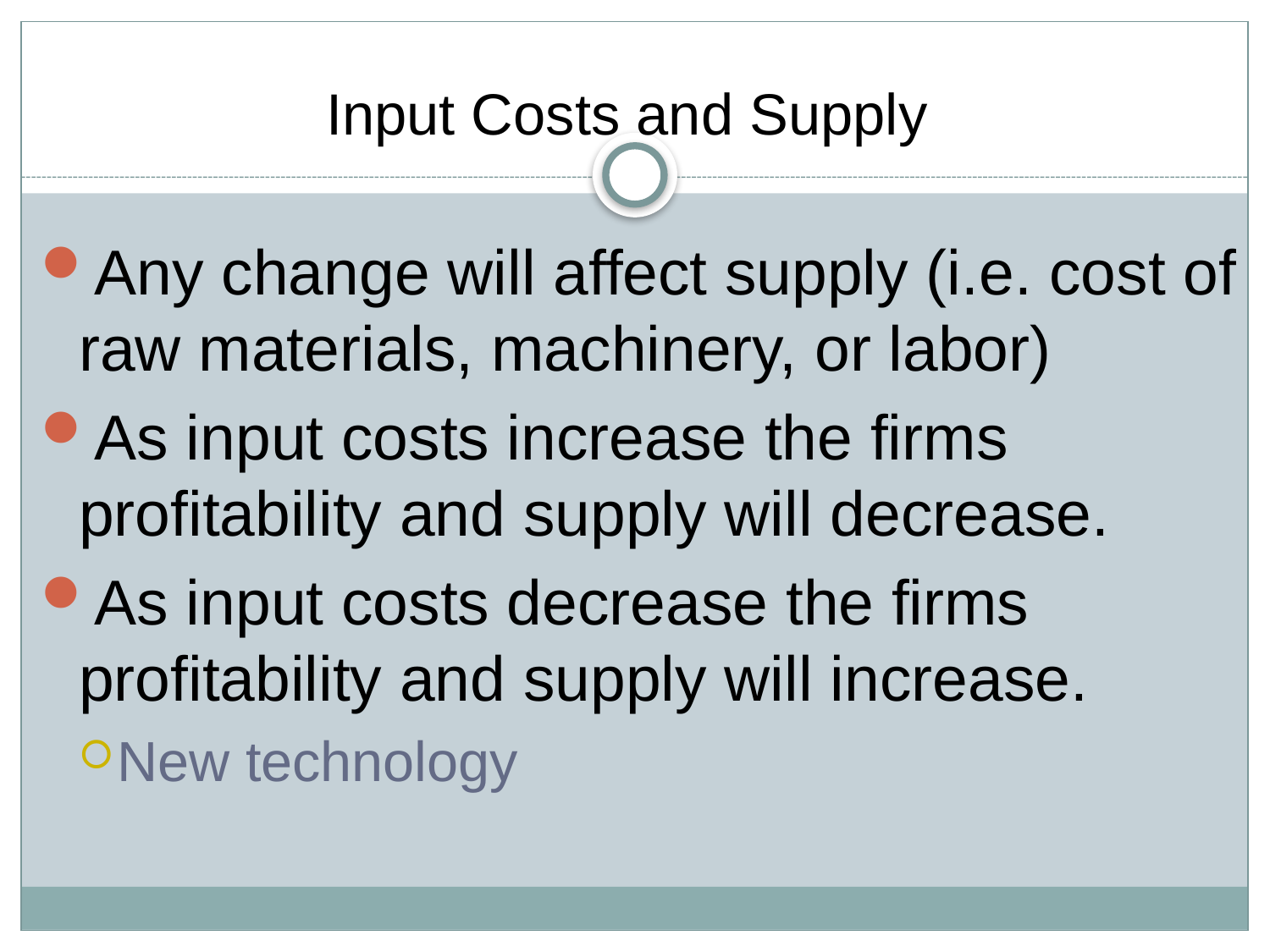

# Input Costs and Supply
Any change will affect supply (i.e. cost of raw materials, machinery, or labor)
As input costs increase the firms profitability and supply will decrease.
As input costs decrease the firms profitability and supply will increase.
New technology